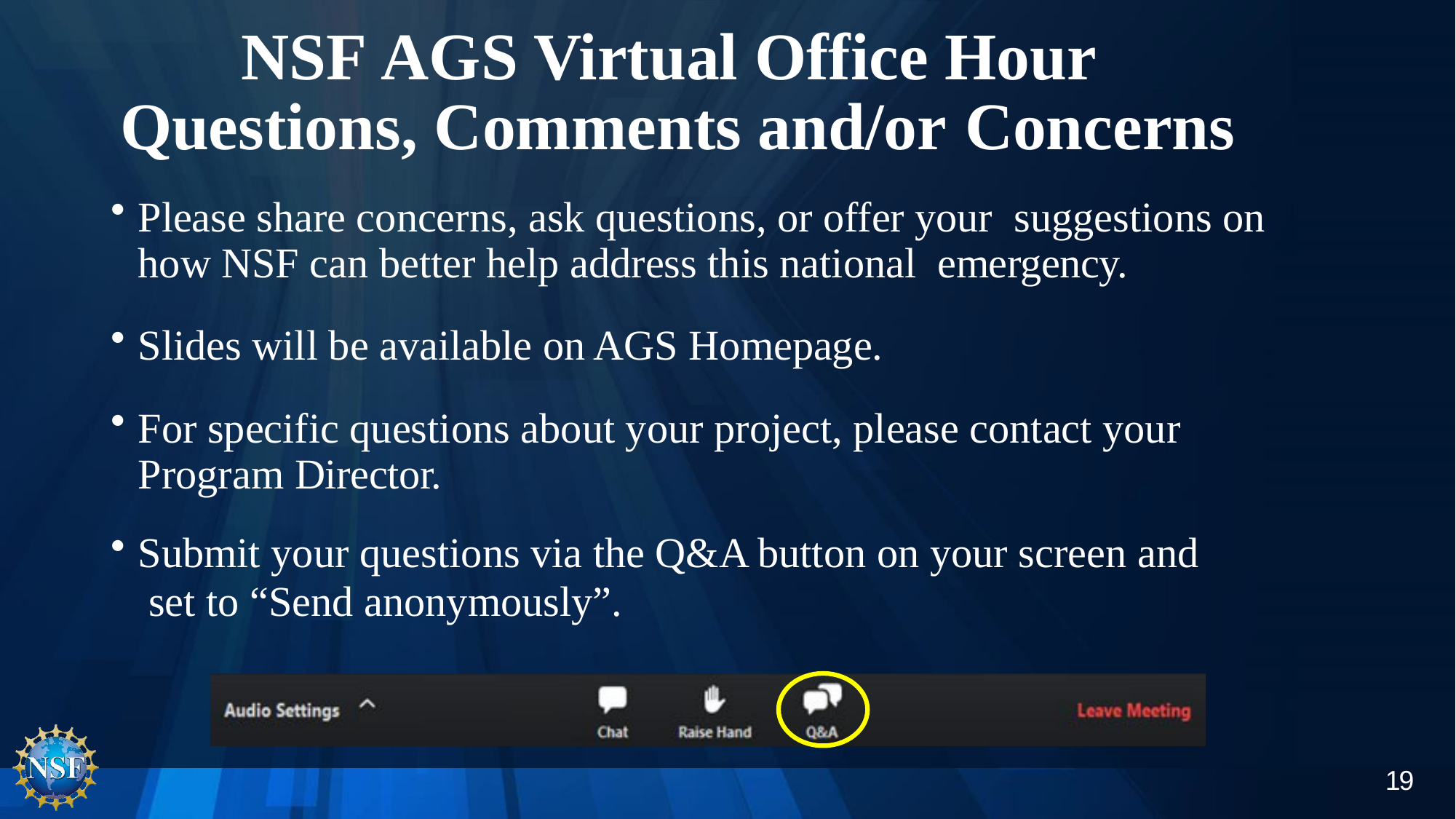

# NSF AGS Virtual Office Hour Questions, Comments and/or Concerns
Please share concerns, ask questions, or offer your  suggestions on how NSF can better help address this national  emergency.
Slides will be available on AGS Homepage.
For specific questions about your project, please contact your  Program Director.
Submit your questions via the Q&A button on your screen and
 set to “Send anonymously”.

19